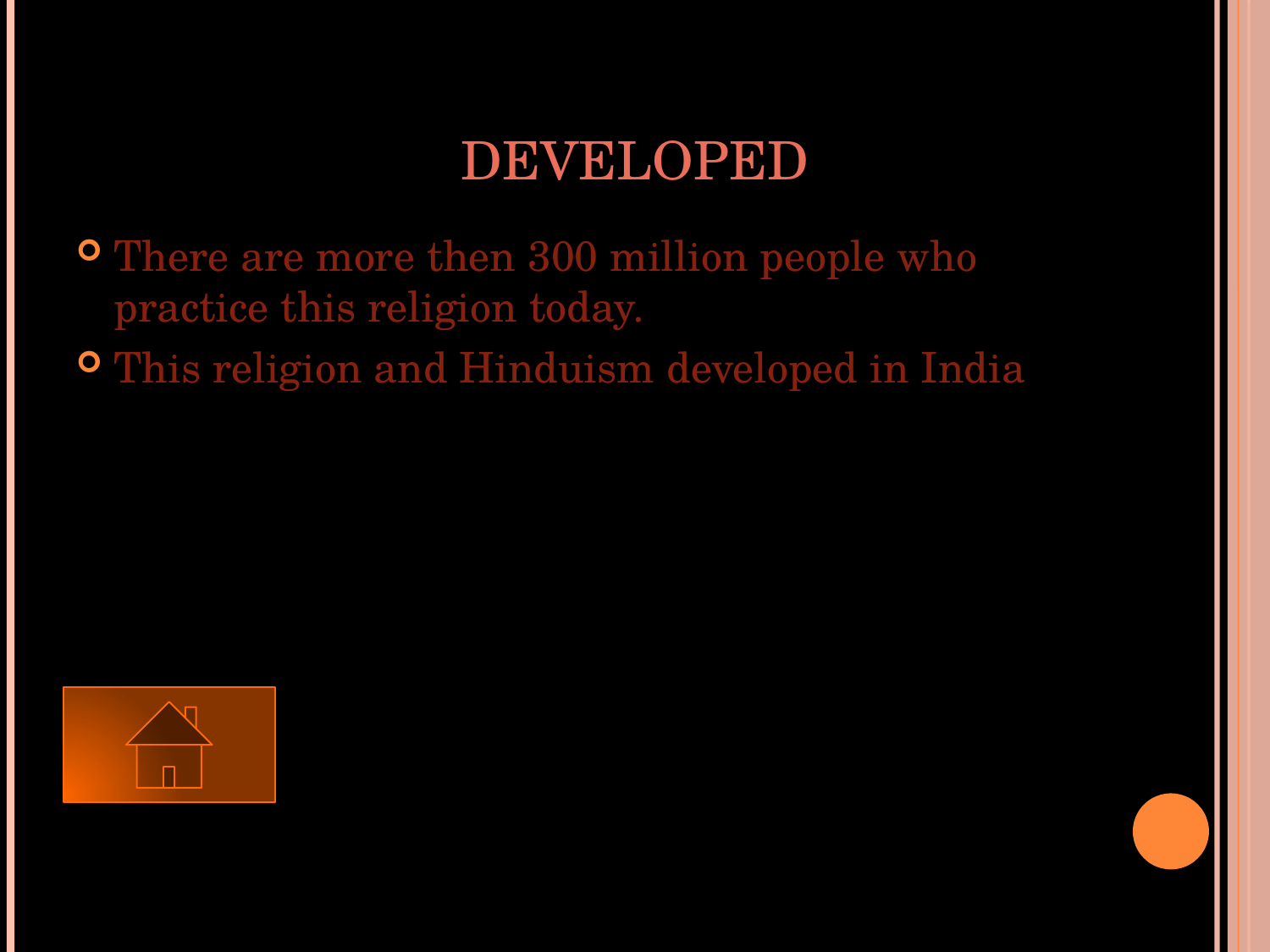

# Developed
There are more then 300 million people who practice this religion today.
This religion and Hinduism developed in India